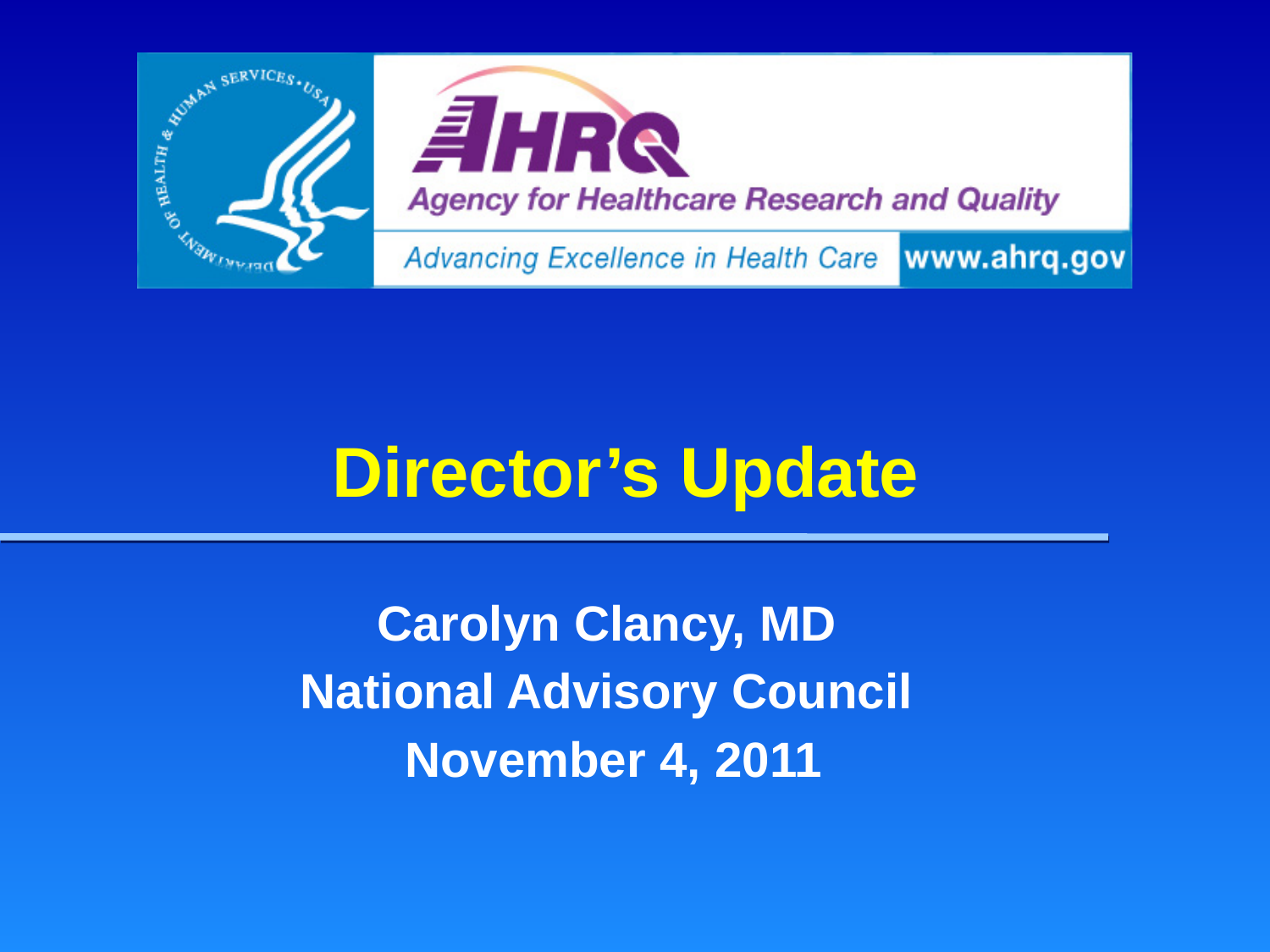

# Director’s Update
Carolyn Clancy, MD
National Advisory Council
 November 4, 2011